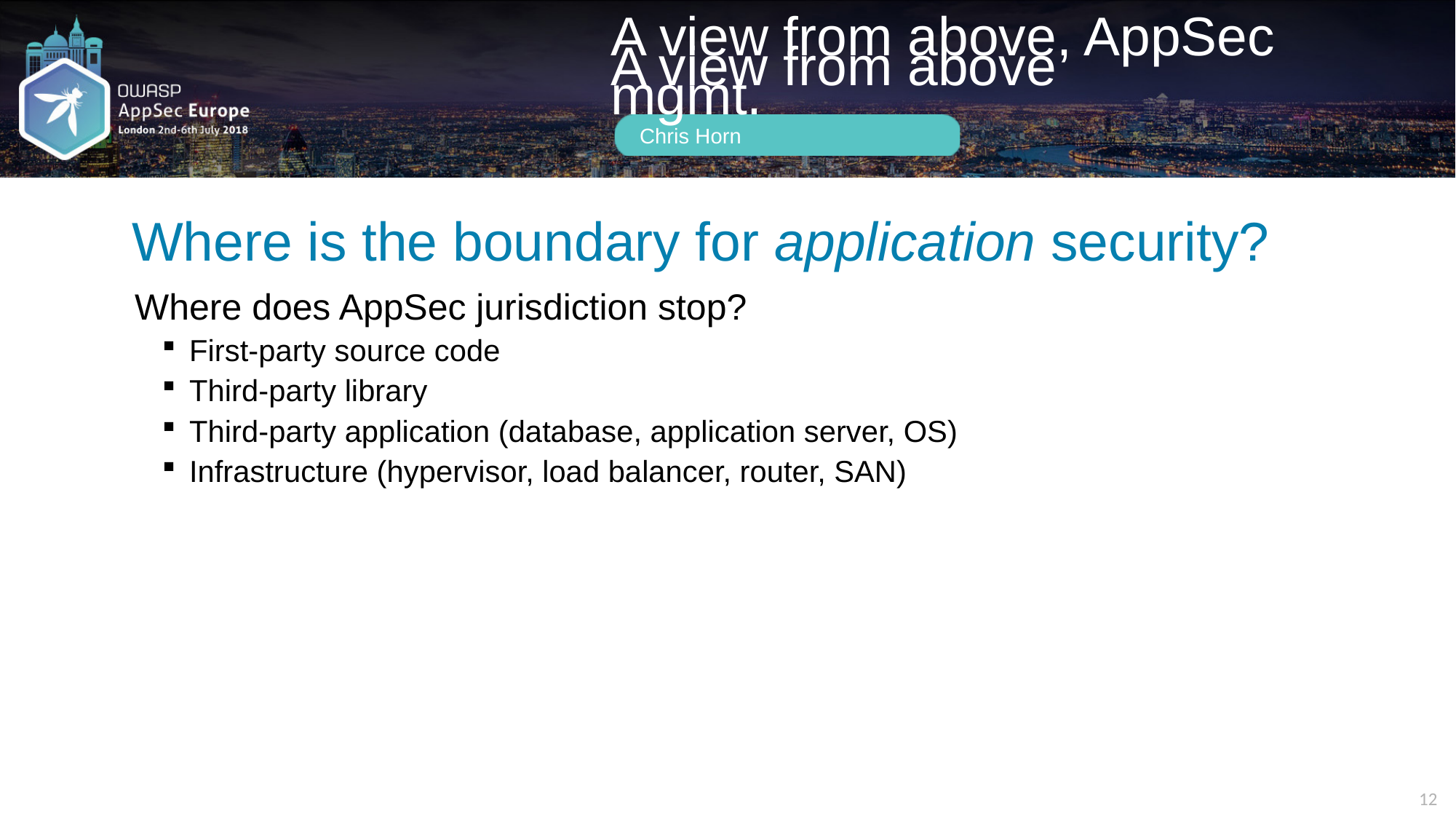

# Where is the boundary for application security?
Where does AppSec jurisdiction stop?
First-party source code
Third-party library
Third-party application (database, application server, OS)
Infrastructure (hypervisor, load balancer, router, SAN)
12